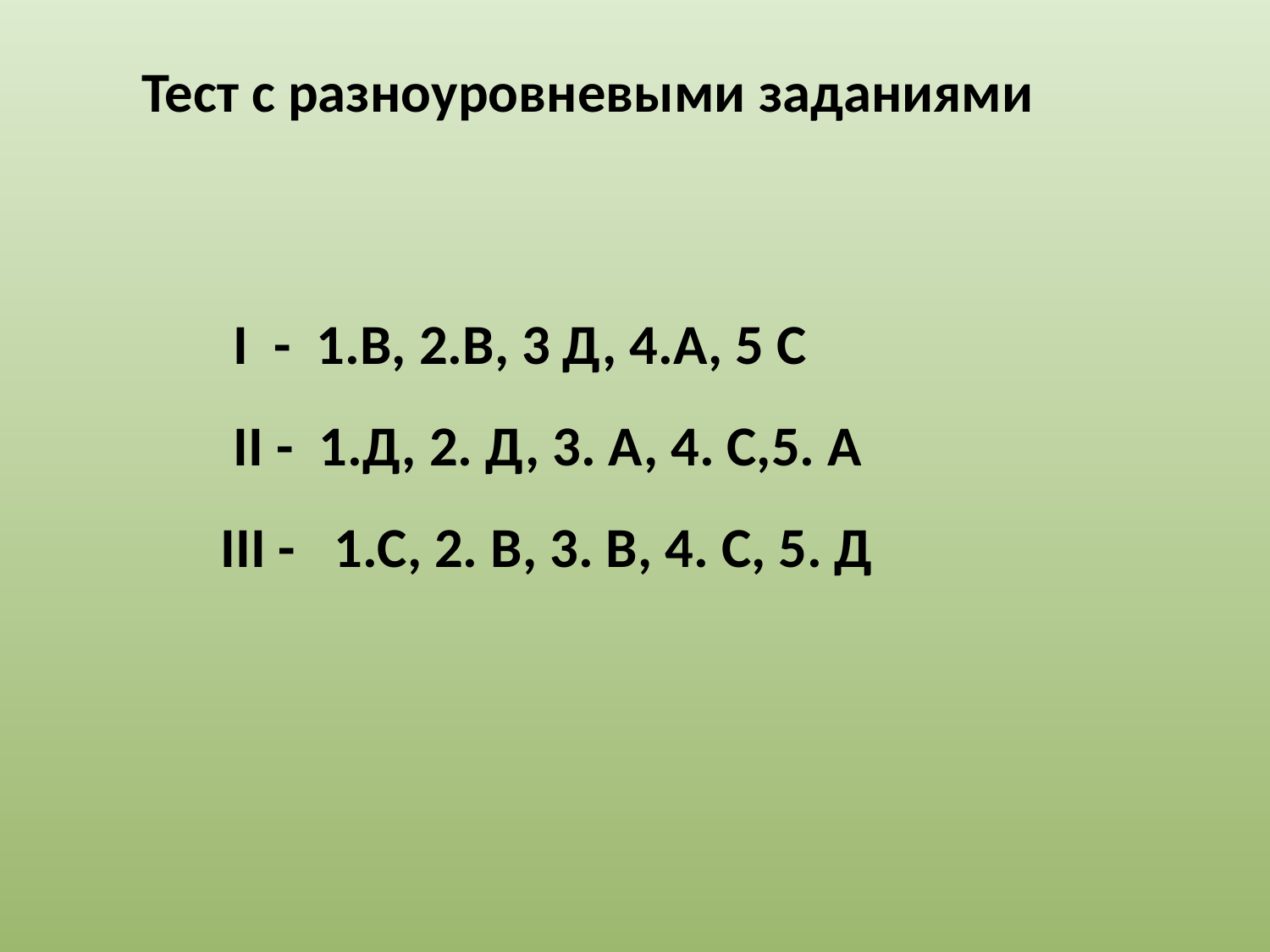

Тест с разноуровневыми заданиями
 I  -  1.В, 2.В, 3 Д, 4.А, 5 С
 II -  1.Д, 2. Д, 3. А, 4. С,5. А
III -   1.С, 2. В, 3. В, 4. С, 5. Д